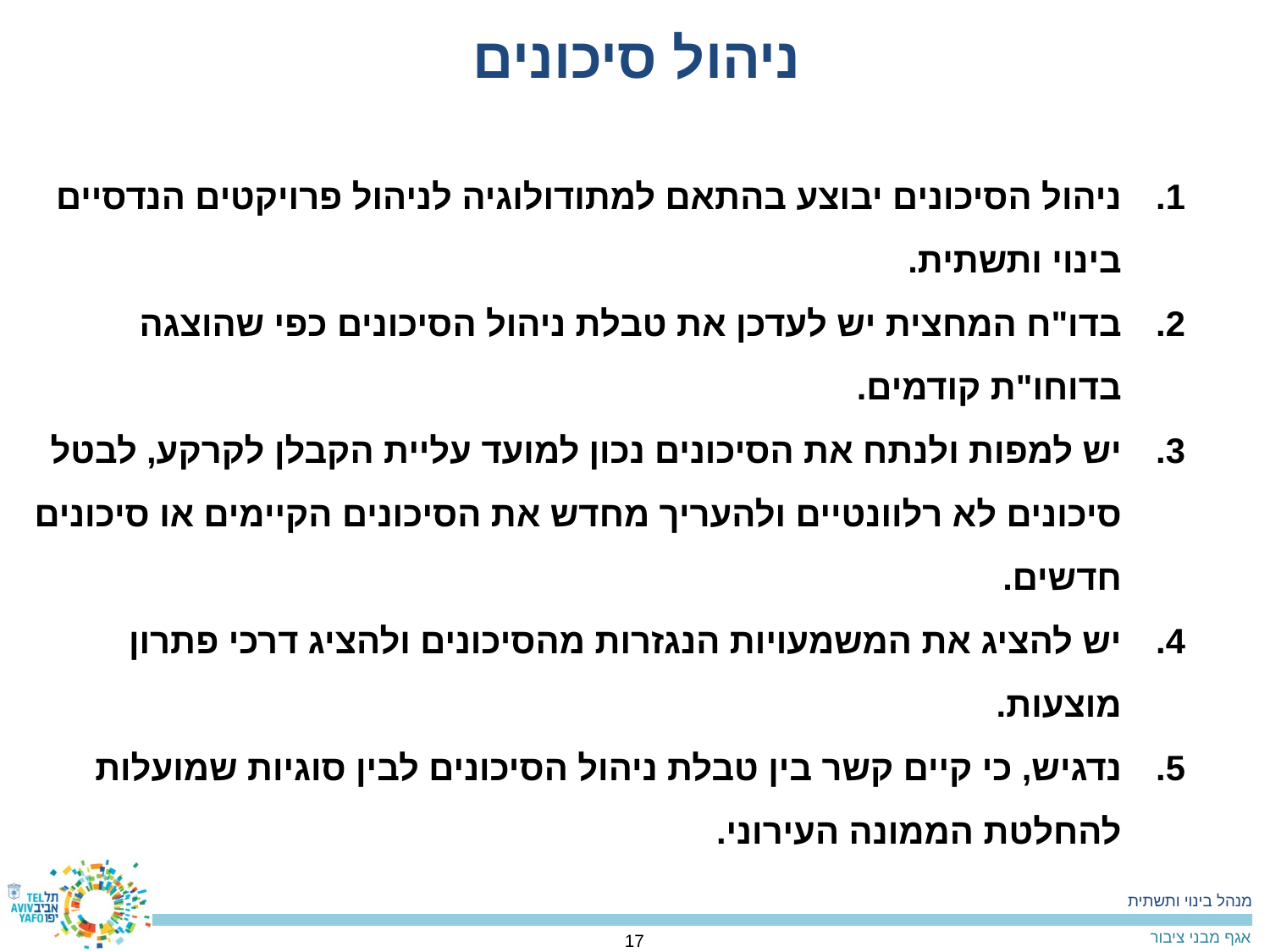

ניהול סיכונים
ניהול הסיכונים יבוצע בהתאם למתודולוגיה לניהול פרויקטים הנדסיים בינוי ותשתית.
בדו"ח המחצית יש לעדכן את טבלת ניהול הסיכונים כפי שהוצגה בדוחו"ת קודמים.
יש למפות ולנתח את הסיכונים נכון למועד עליית הקבלן לקרקע, לבטל סיכונים לא רלוונטיים ולהעריך מחדש את הסיכונים הקיימים או סיכונים חדשים.
יש להציג את המשמעויות הנגזרות מהסיכונים ולהציג דרכי פתרון מוצעות.
נדגיש, כי קיים קשר בין טבלת ניהול הסיכונים לבין סוגיות שמועלות להחלטת הממונה העירוני.